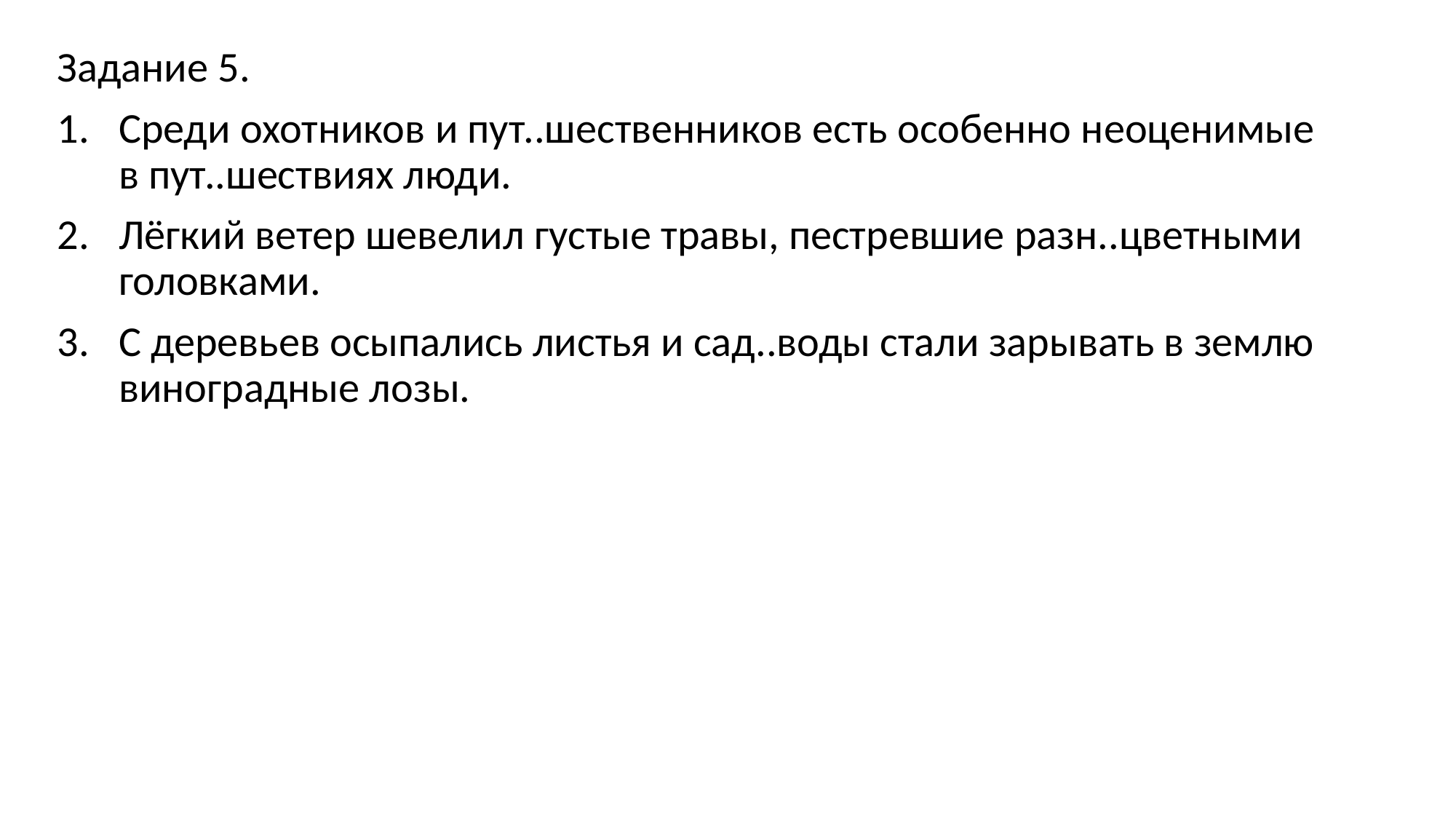

Задание 5.
Среди охотников и пут..шественников есть особенно неоценимые в пут..шествиях люди.
Лёгкий ветер шевелил густые травы, пестревшие разн..цветными головками.
С деревьев осыпались листья и сад..воды стали зарывать в землю виноградные лозы.